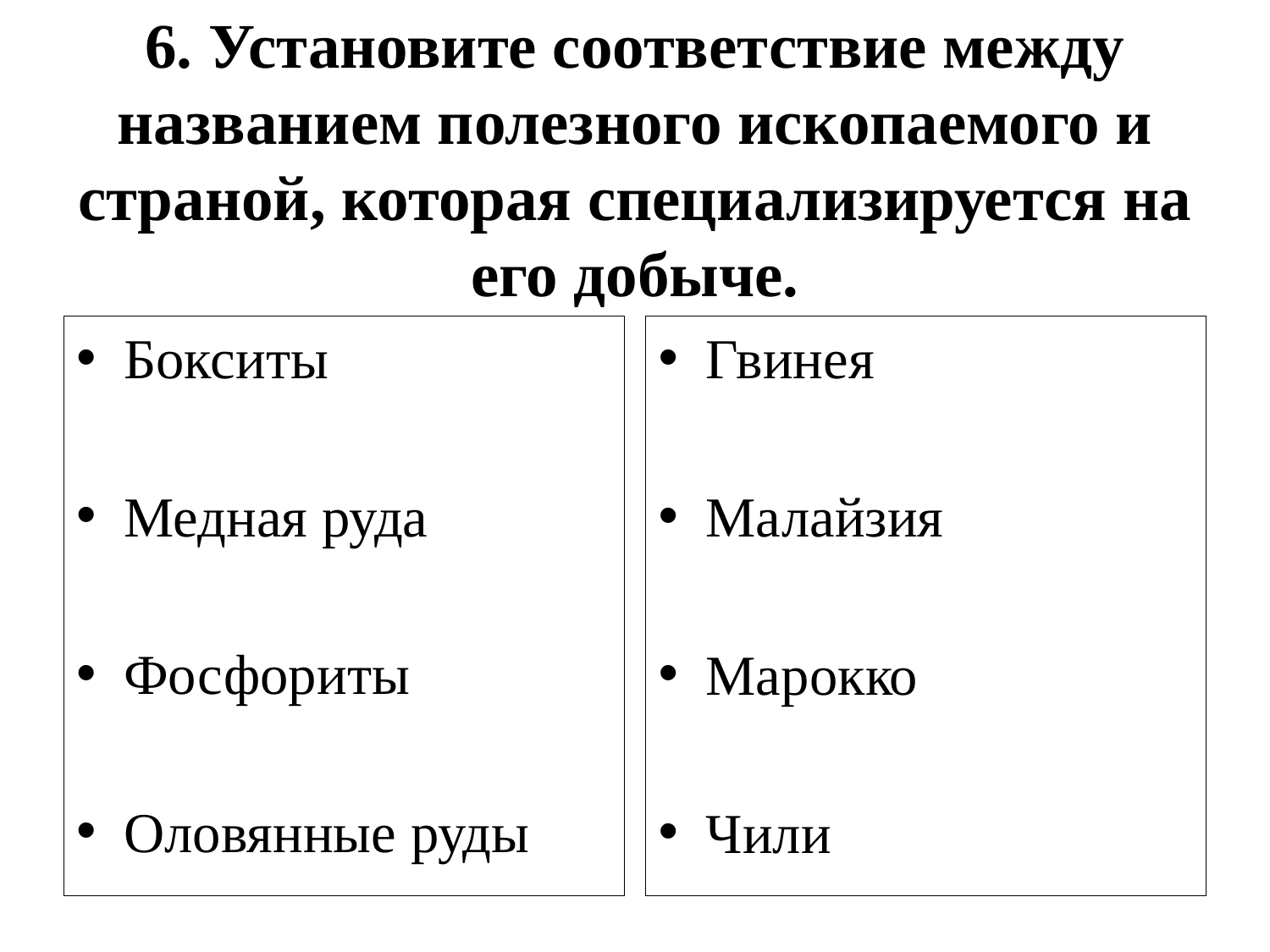

# 6. Установите соответствие между названием полезного ископаемого и страной, которая специализируется на его добыче.
Бокситы

Медная руда

Фосфориты

Оловянные руды
Гвинея

Малайзия

Марокко

Чили